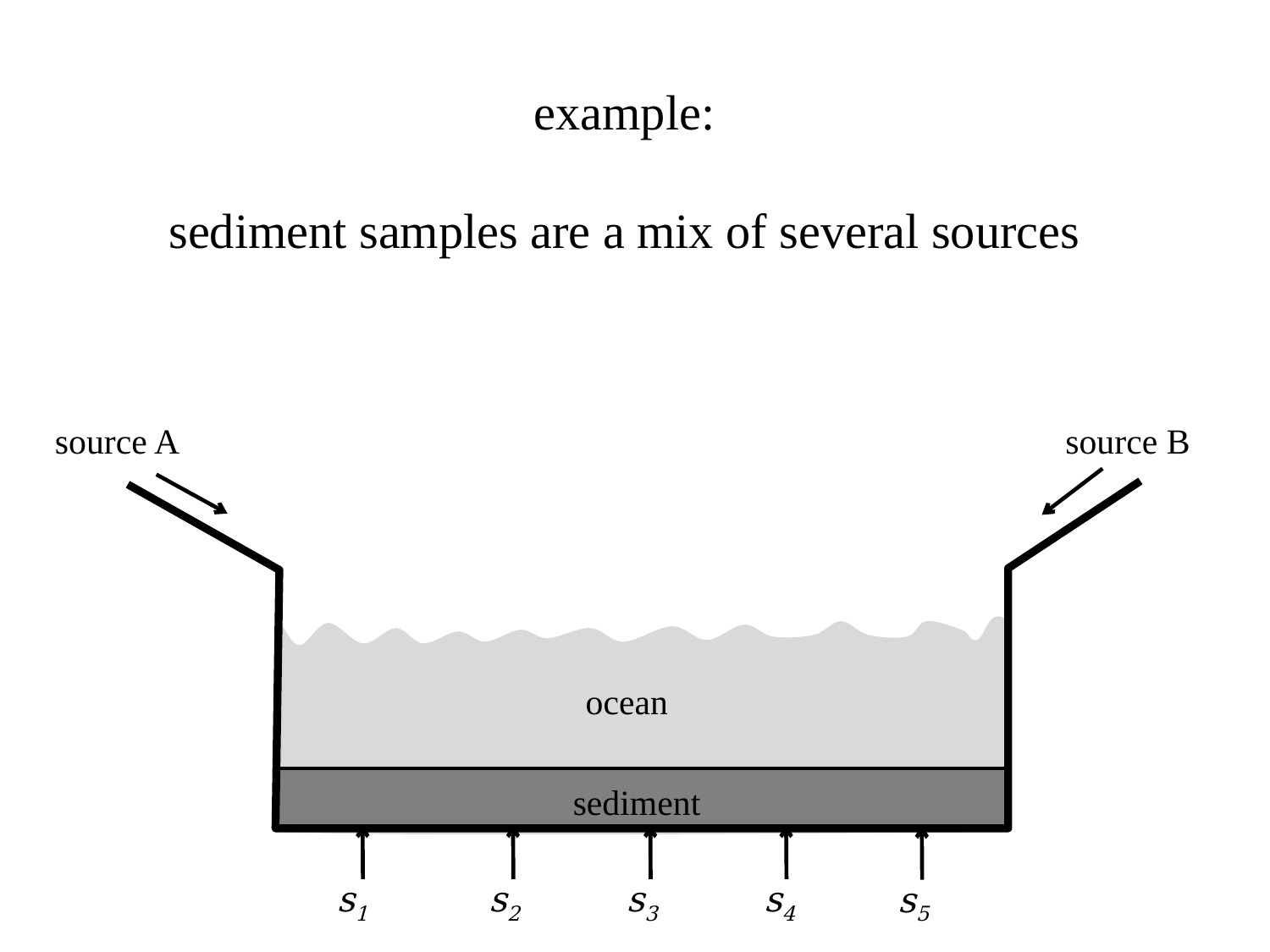

example:

sediment samples are a mix of several sources
source A
source B

ocean

sediment
s1
s2
s3
s4
s5